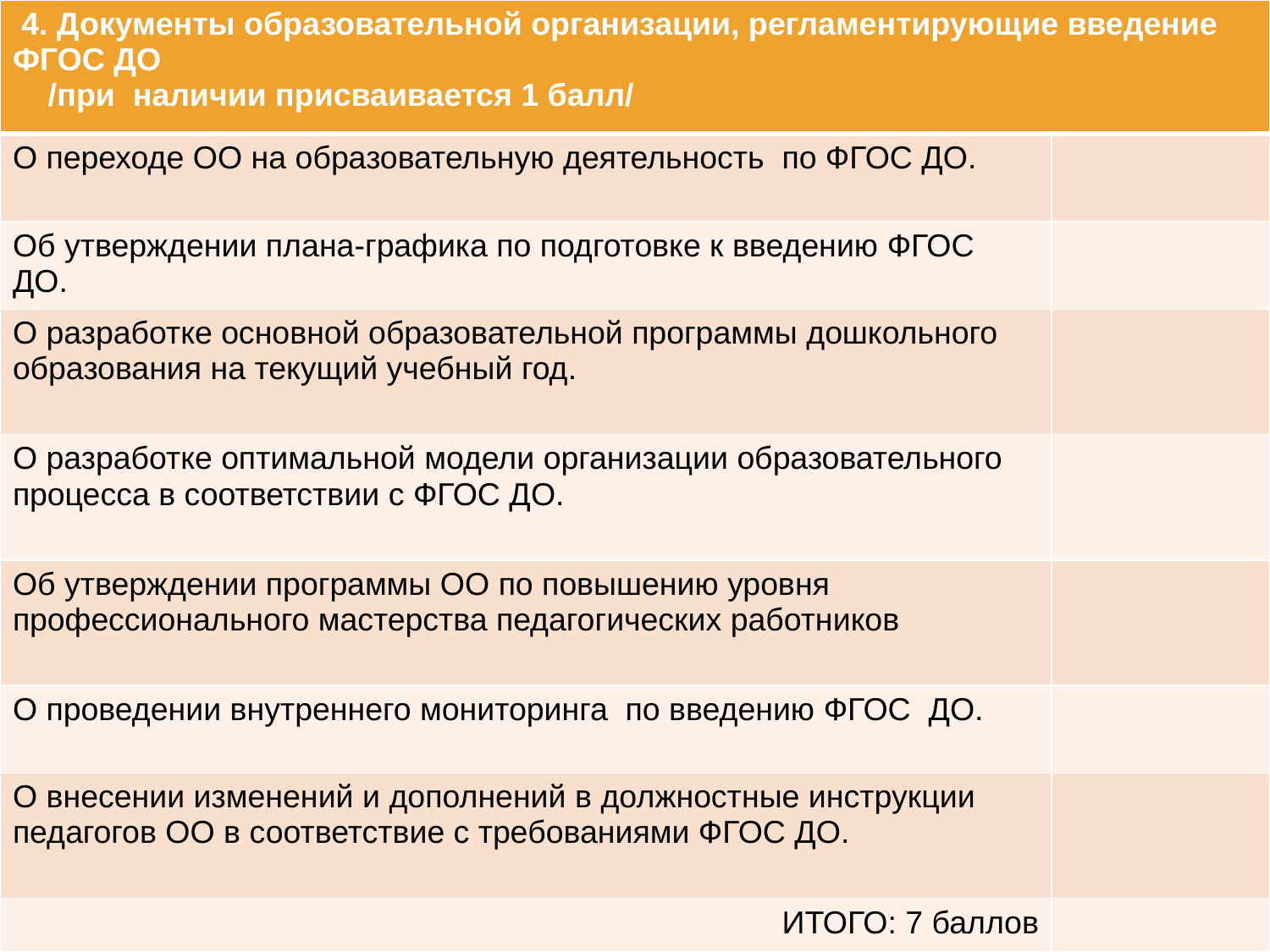

| 4. Документы образовательной организации, регламентирующие введение ФГОС ДО /при наличии присваивается 1 балл/ |  |
| --- | --- |
| О переходе ОО на образовательную деятельность по ФГОС ДО. |  |
| Об утверждении плана-графика по подготовке к введению ФГОС ДО. |  |
| О разработке основной образовательной программы дошкольного образования на текущий учебный год. |  |
| О разработке оптимальной модели организации образовательного процесса в соответствии с ФГОС ДО. |  |
| Об утверждении программы ОО по повышению уровня профессионального мастерства педагогических работников |  |
| О проведении внутреннего мониторинга по введению ФГОС ДО. |  |
| О внесении изменений и дополнений в должностные инструкции педагогов ОО в соответствие с требованиями ФГОС ДО. |  |
| ИТОГО: 7 баллов |  |
# Рекомендации
Периодически проводить внутренний мониторинг
Цель:
Сбор информации о готовности дошкольного
учреждения  к введению ФГОС ДО для
формирования объективной оценки и
своевременной коррекции недостатков.